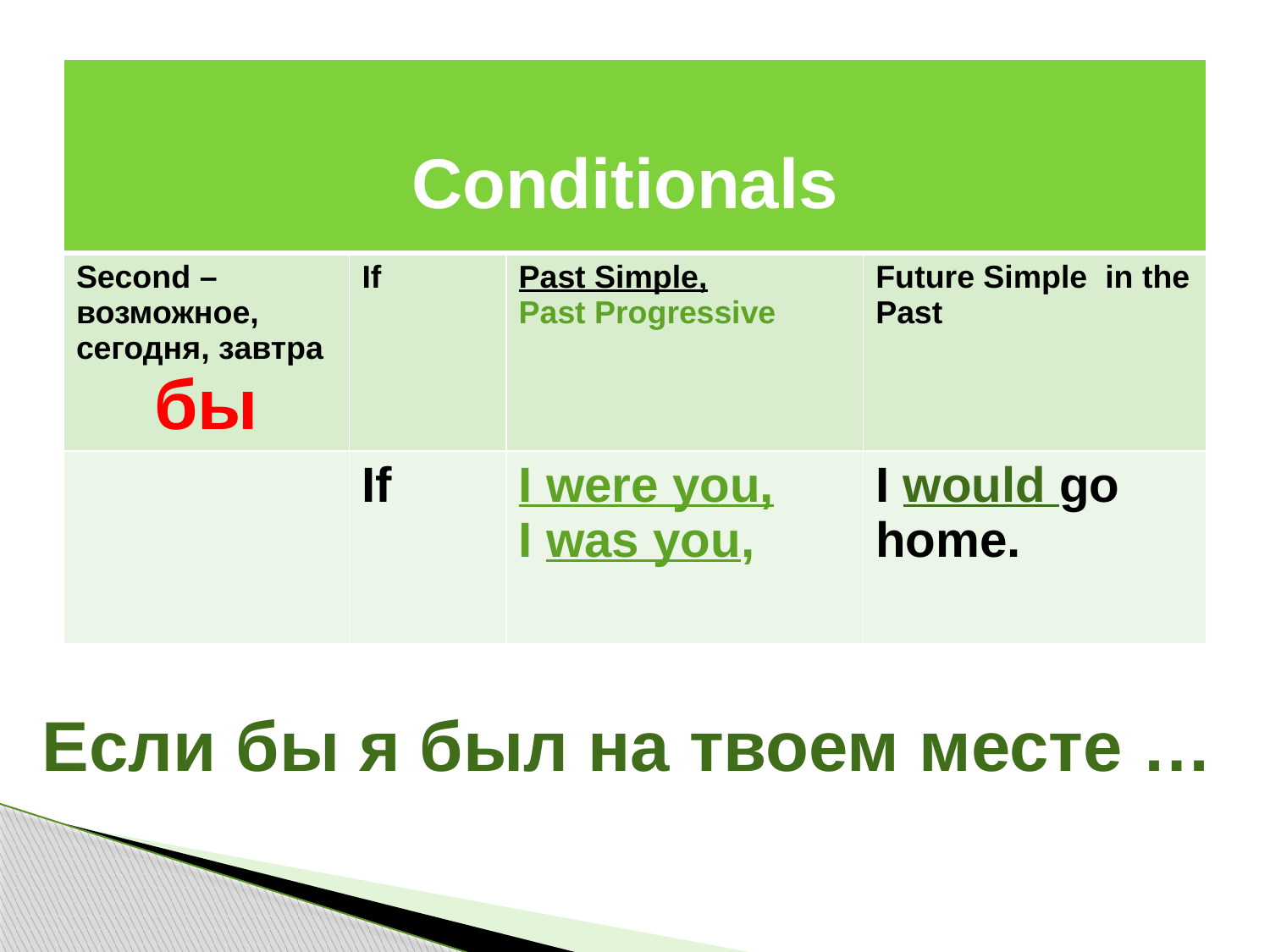

| Conditionals |  |  |  |
| --- | --- | --- | --- |
| Second –возможное, сегодня, завтра бы | If | Past Simple, Past Progressive | Future Simple in the Past |
|  | If | I were you, I was you, | I would go home. |
Если бы я был на твоем месте …